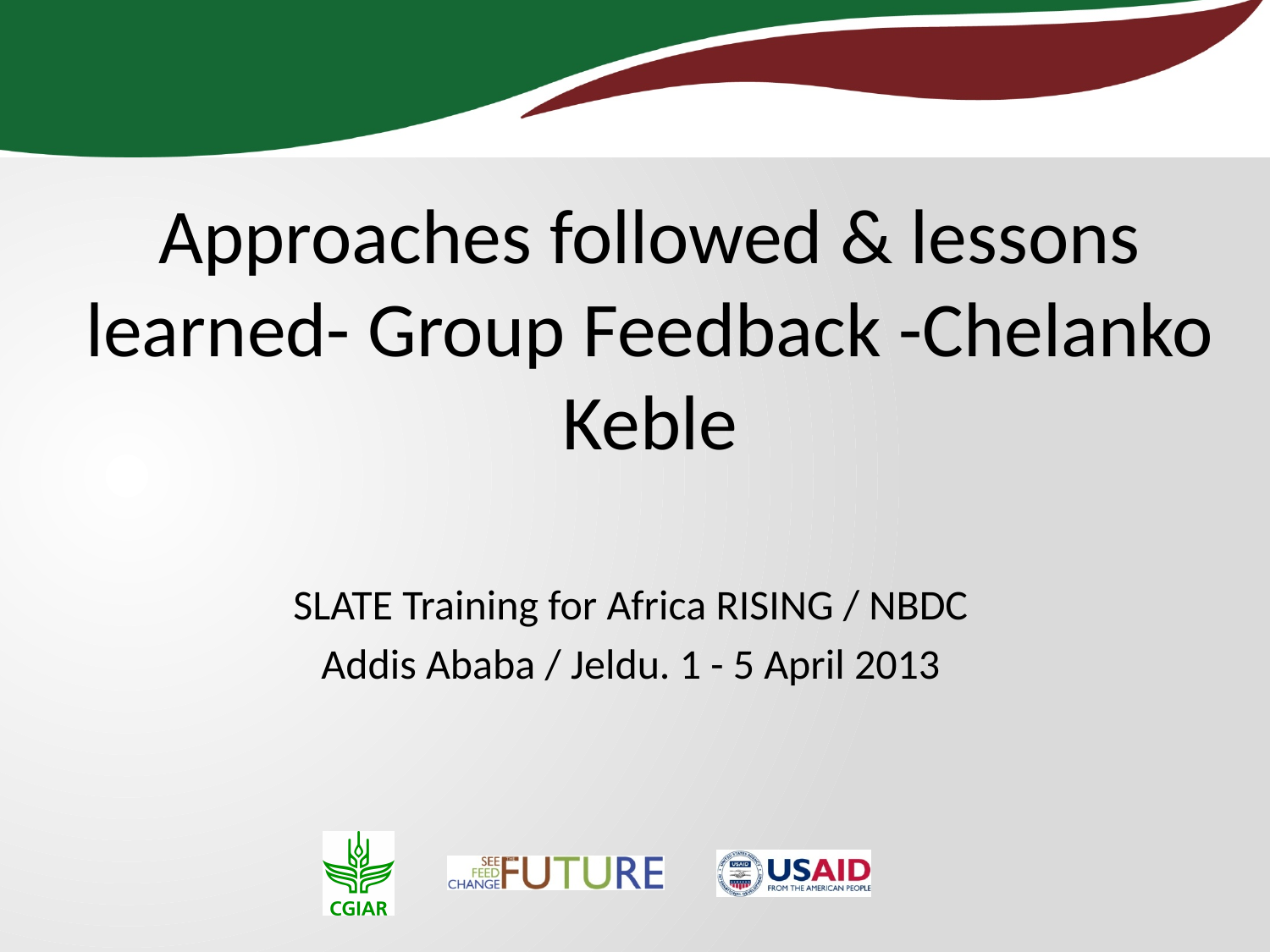

Approaches followed & lessons learned- Group Feedback -Chelanko Keble
SLATE Training for Africa RISING / NBDC
Addis Ababa / Jeldu. 1 - 5 April 2013